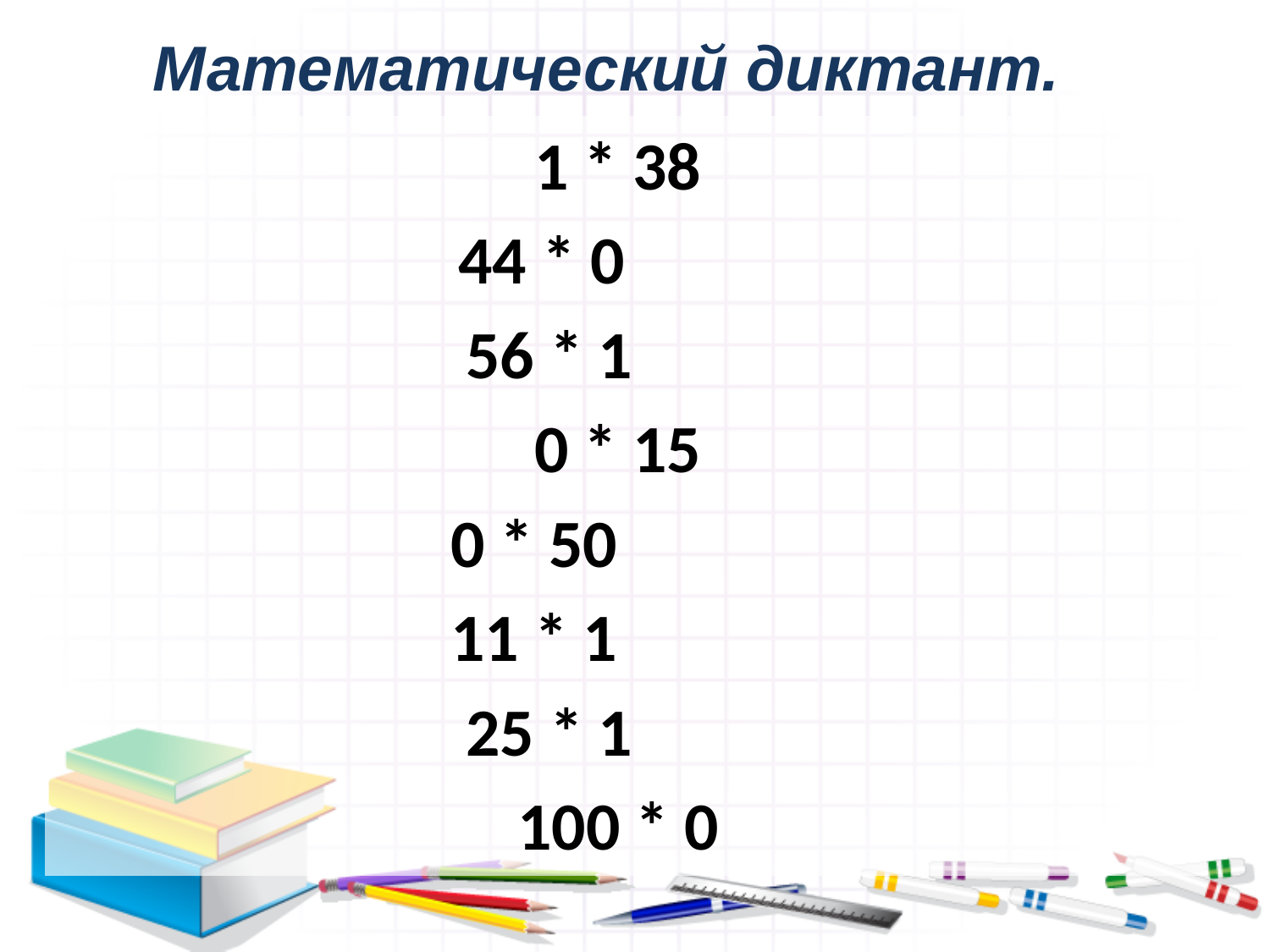

# Математический диктант.
1 * 38
44 * 0
56 * 1
0 * 15
0 * 50
11 * 1
25 * 1
100 * 0